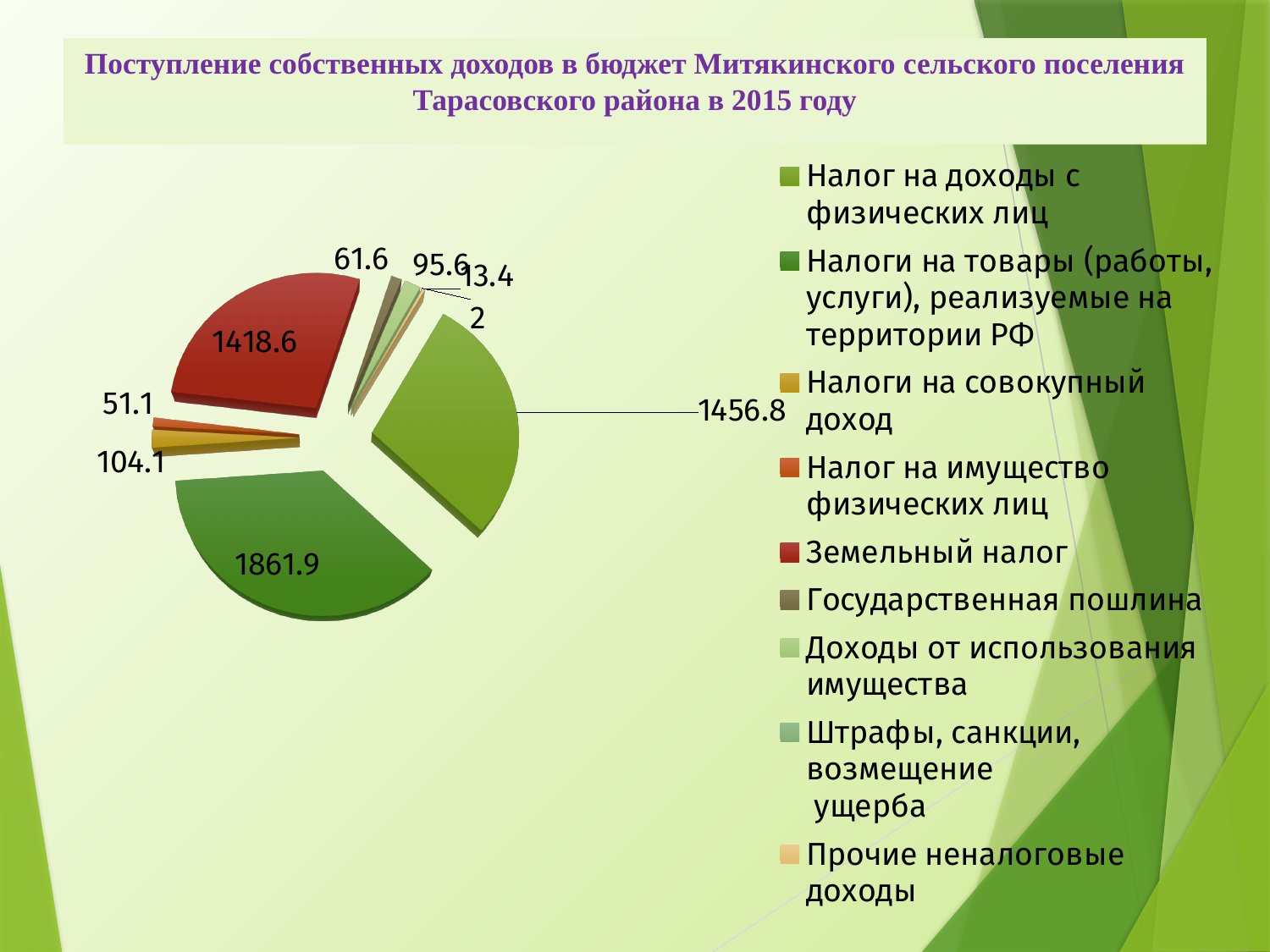

# Поступление собственных доходов в бюджет Митякинского сельского поселения Тарасовского района в 2015 году

[unsupported chart]